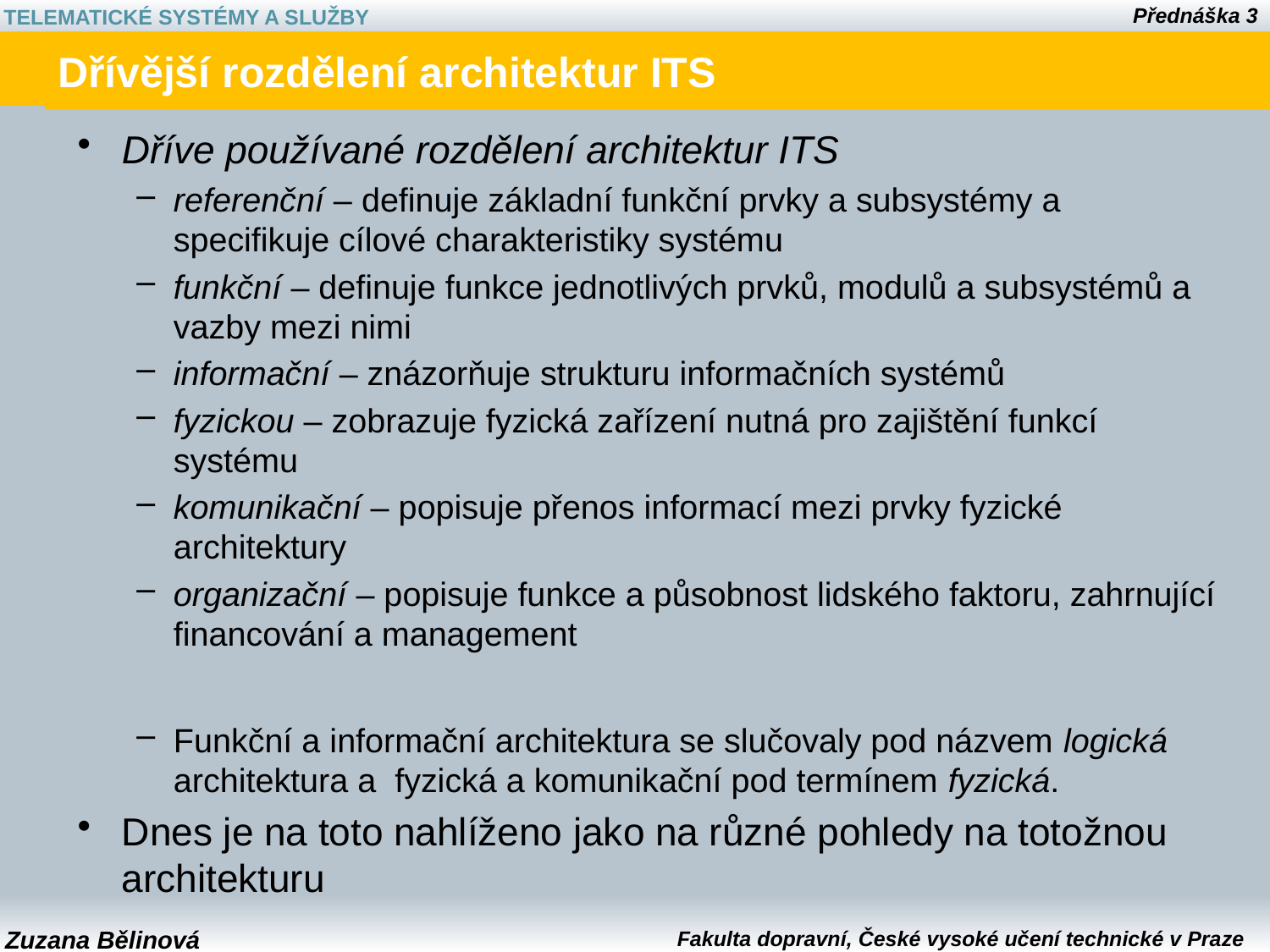

# Dřívější rozdělení architektur ITS
Dříve používané rozdělení architektur ITS
referenční – definuje základní funkční prvky a subsystémy a specifikuje cílové charakteristiky systému
funkční – definuje funkce jednotlivých prvků, modulů a subsystémů a vazby mezi nimi
informační – znázorňuje strukturu informačních systémů
fyzickou – zobrazuje fyzická zařízení nutná pro zajištění funkcí systému
komunikační – popisuje přenos informací mezi prvky fyzické architektury
organizační – popisuje funkce a působnost lidského faktoru, zahrnující financování a management

Funkční a informační architektura se slučovaly pod názvem logická architektura a  fyzická a komunikační pod termínem fyzická.
Dnes je na toto nahlíženo jako na různé pohledy na totožnou architekturu